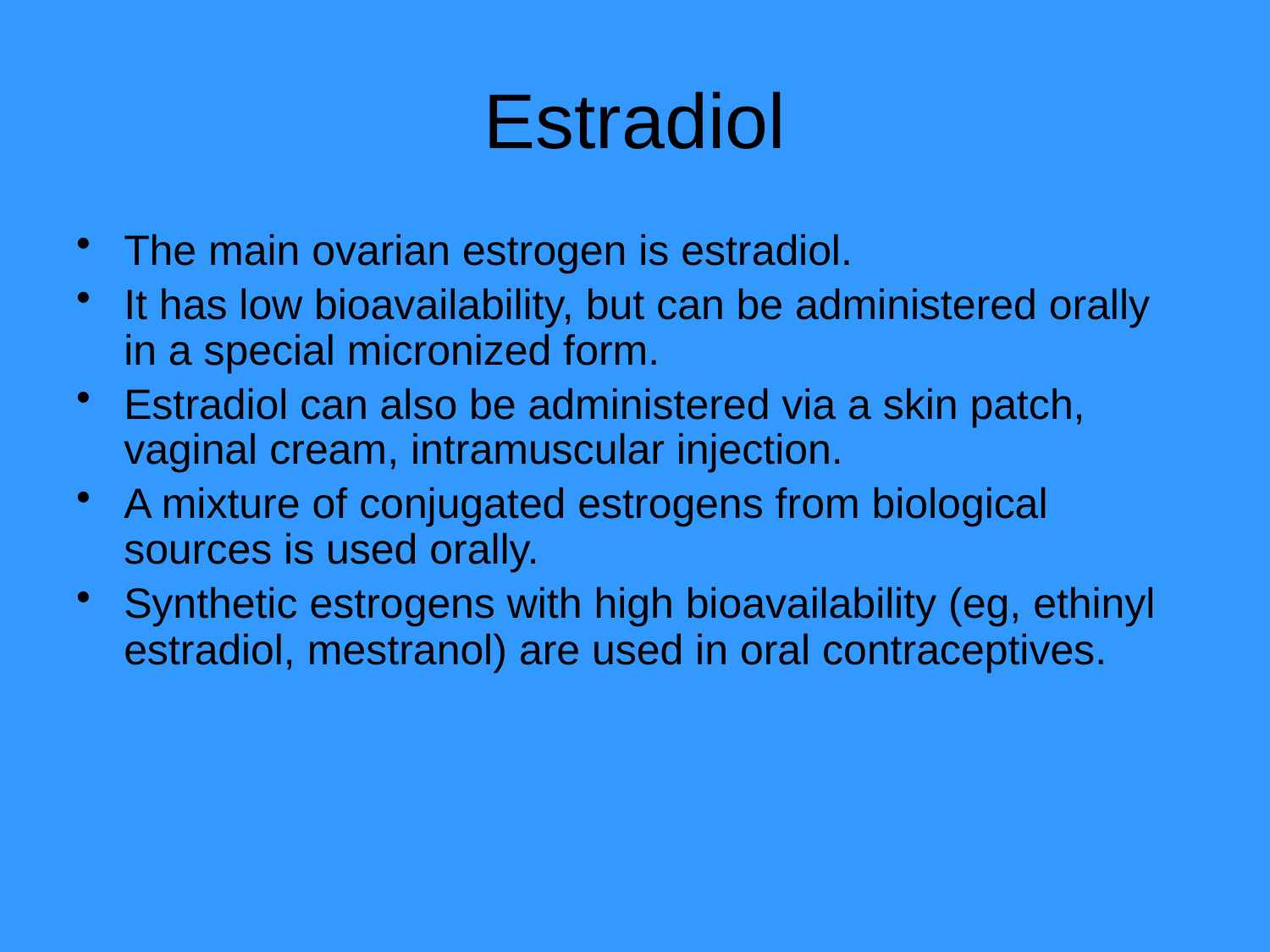

# Estradiol
The main ovarian estrogen is estradiol.
It has low bioavailability, but can be administered orally in a special micronized form.
Estradiol can also be administered via a skin patch, vaginal cream, intramuscular injection.
A mixture of conjugated estrogens from biological sources is used orally.
Synthetic estrogens with high bioavailability (eg, ethinyl estradiol, mestranol) are used in oral contraceptives.